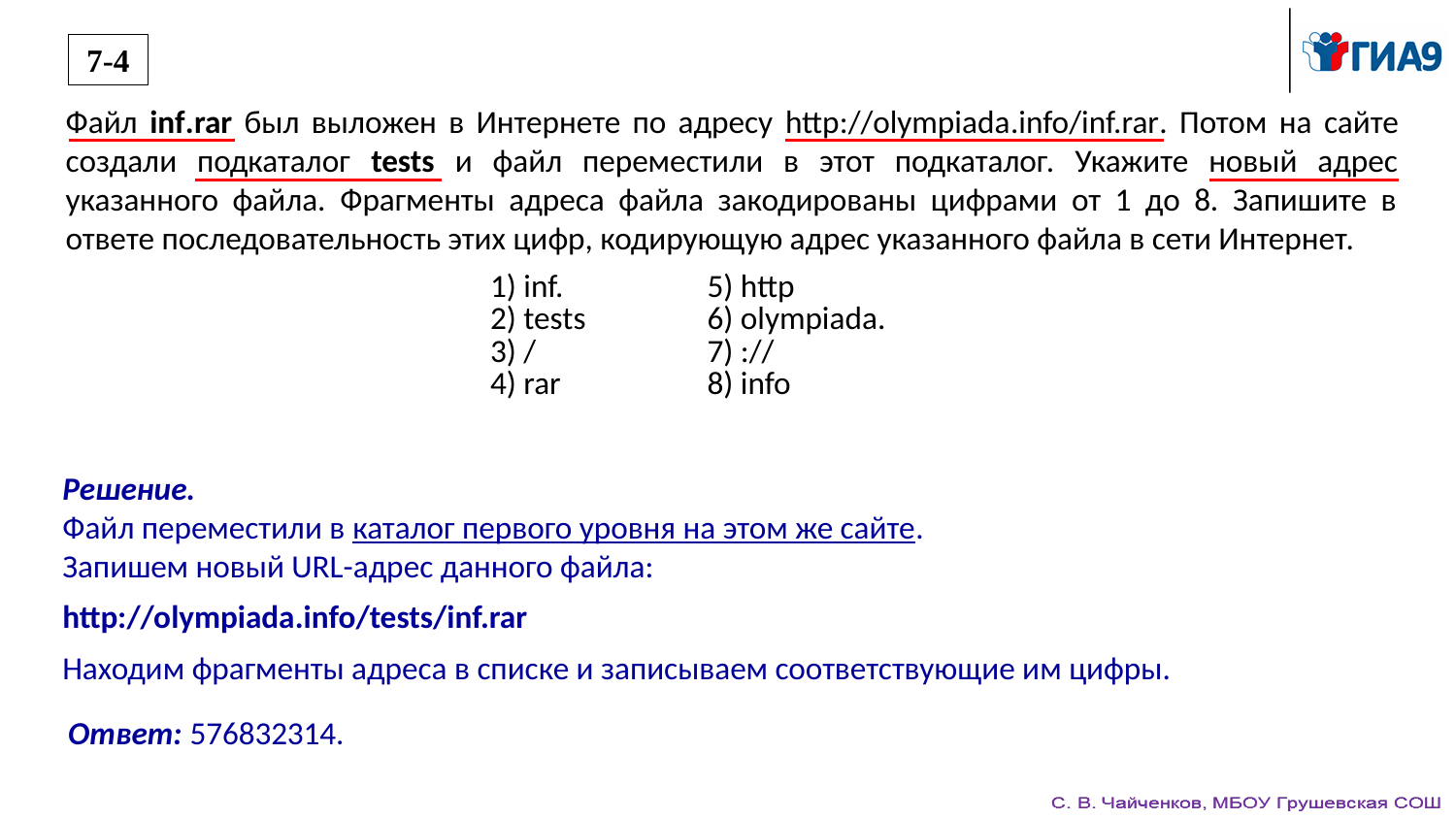

7-4
Файл inf.rar был выложен в Интернете по адресу http://olympiada.info/inf.rar. Потом на сайте создали подкаталог tests и файл переместили в этот подкаталог. Укажите новый адрес указанного файла. Фрагменты адреса файла закодированы цифрами от 1 до 8. Запишите в ответе последовательность этих цифр, кодирующую адрес указанного файла в сети Интернет.
| 1) inf. 2) tests 3) / 4) rar | 5) http 6) olympiada. 7) :// 8) info |
| --- | --- |
Решение.
Файл переместили в каталог первого уровня на этом же сайте.
Запишем новый URL-адрес данного файла:
http://olympiada.info/tests/inf.rar
Находим фрагменты адреса в списке и записываем соответствующие им цифры.
Ответ: 576832314.